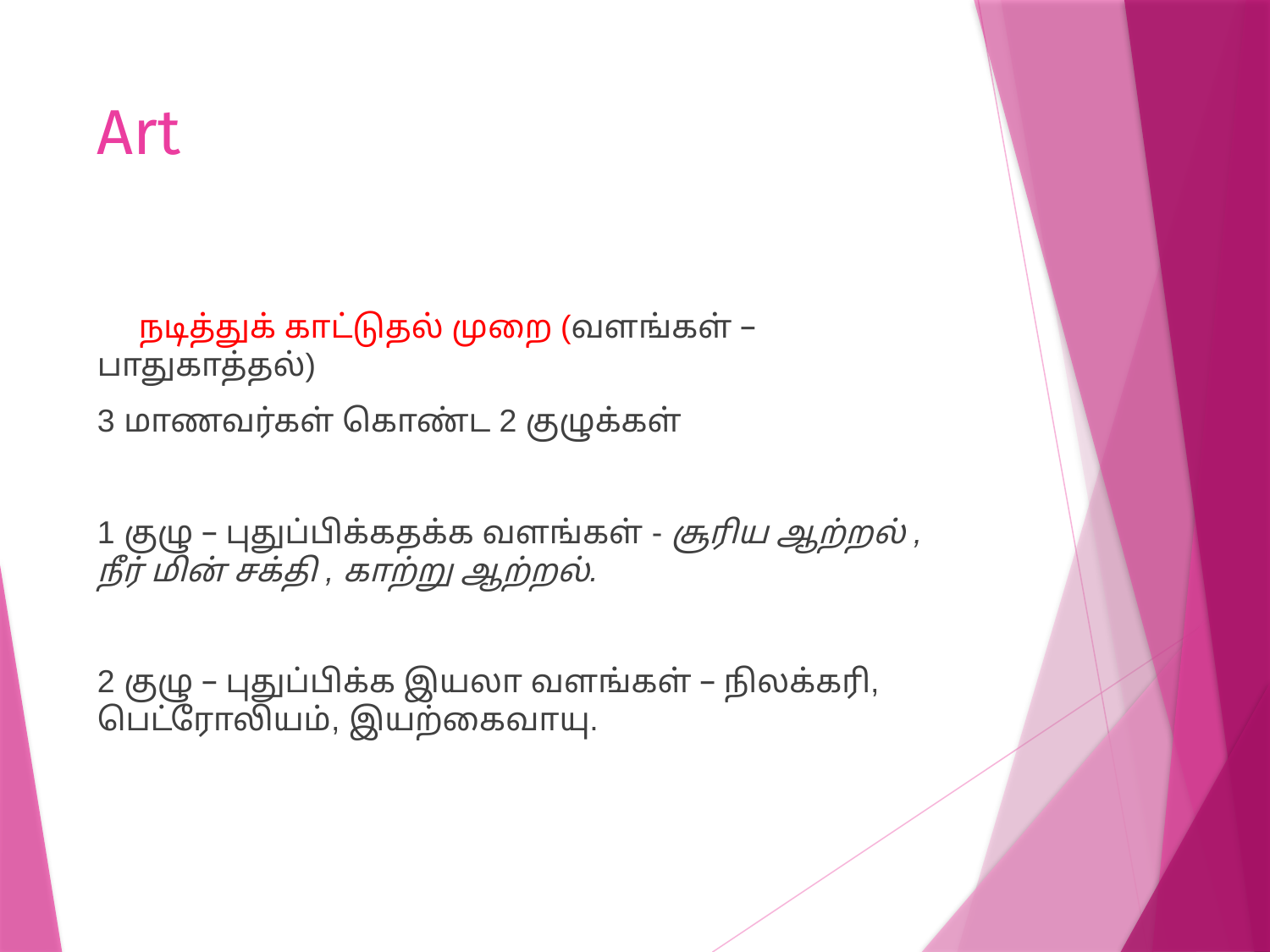

# Art
     நடித்துக் காட்டுதல் முறை (வளங்கள் – பாதுகாத்தல்)
3 மாணவர்கள் கொண்ட 2 குழுக்கள்

1 குழு – புதுப்பிக்கதக்க வளங்கள் - சூரிய ஆற்றல் , நீர் மின் சக்தி , காற்று ஆற்றல்.

2 குழு – புதுப்பிக்க இயலா வளங்கள் – நிலக்கரி, பெட்ரோலியம், இயற்கைவாயு.